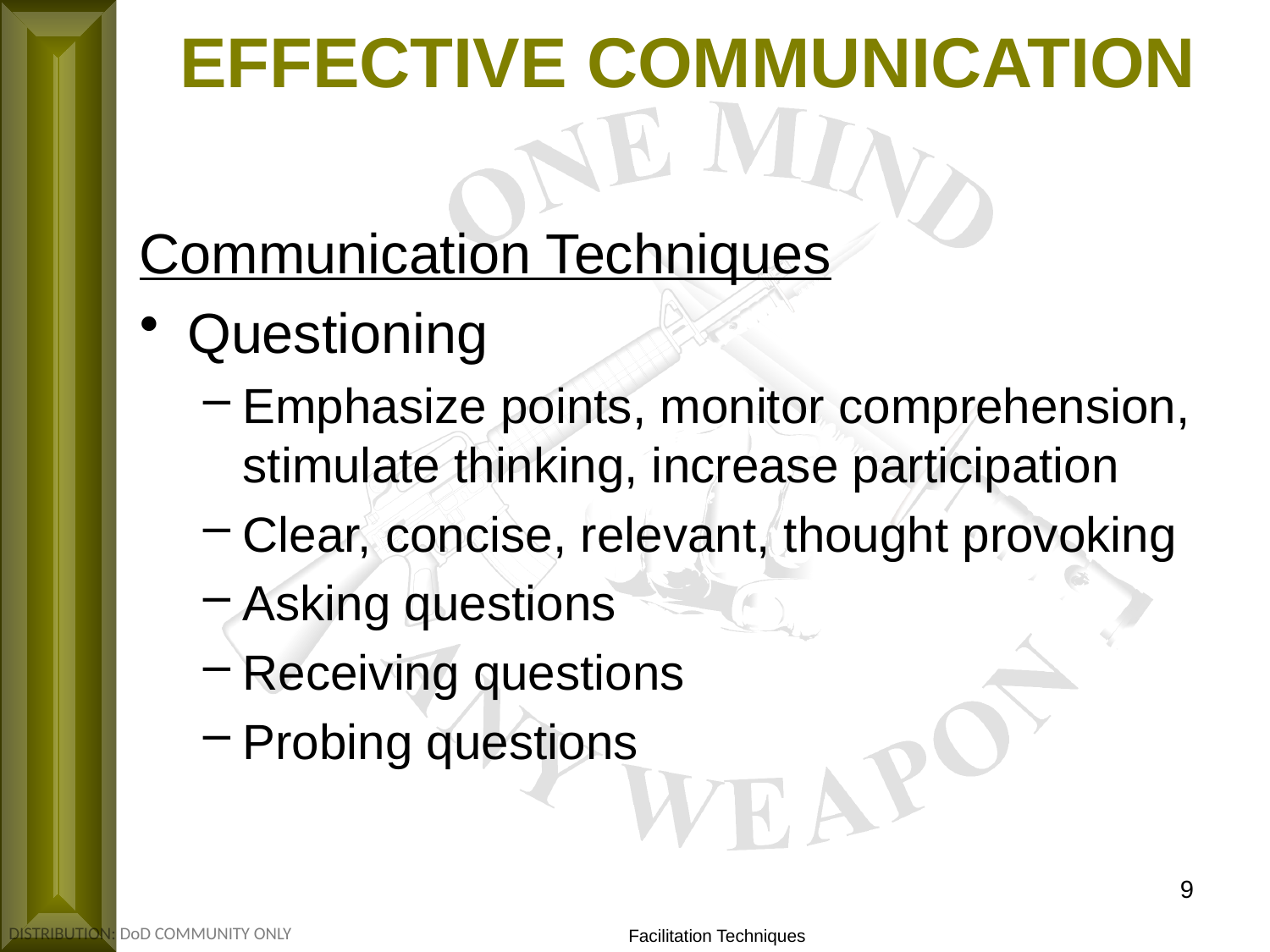

EFFECTIVE COMMUNICATION
Communication Techniques
Questioning
Emphasize points, monitor comprehension, stimulate thinking, increase participation
Clear, concise, relevant, thought provoking
Asking questions
Receiving questions
Probing questions

9
Facilitation Techniques